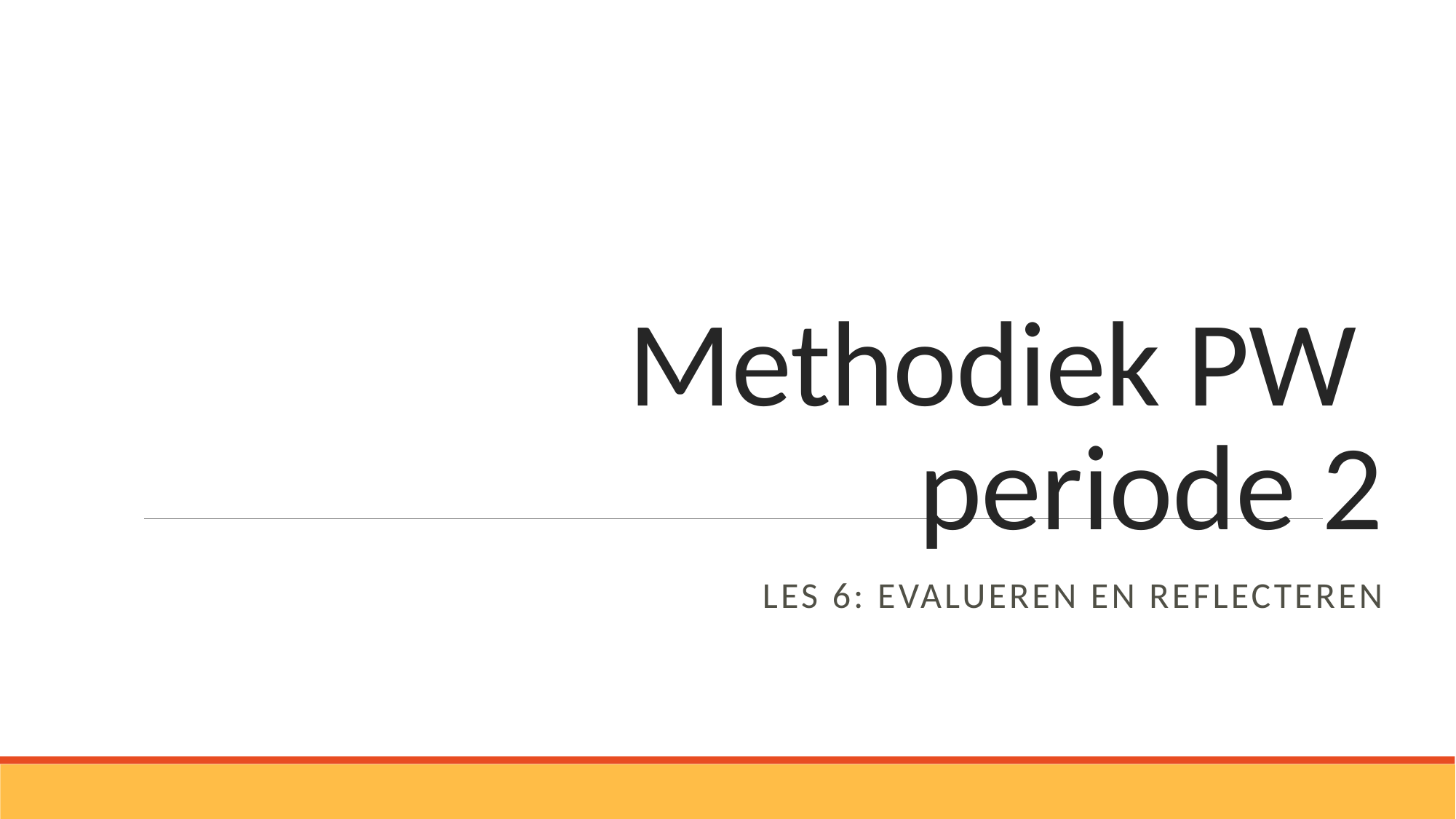

# Methodiek PW periode 2
Les 6: Evalueren en Reflecteren